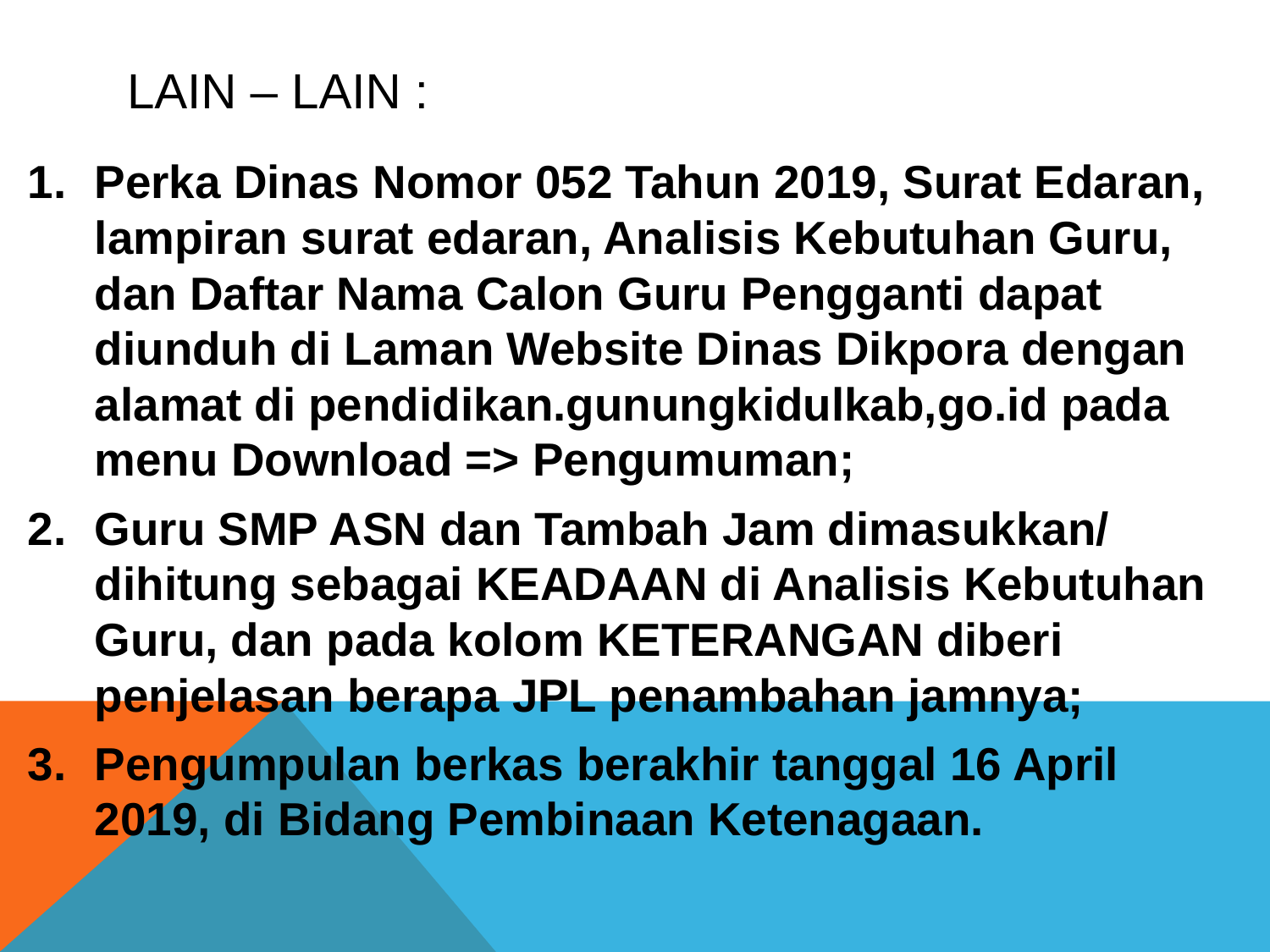

# LAIN – LAIN :
Perka Dinas Nomor 052 Tahun 2019, Surat Edaran, lampiran surat edaran, Analisis Kebutuhan Guru, dan Daftar Nama Calon Guru Pengganti dapat diunduh di Laman Website Dinas Dikpora dengan alamat di pendidikan.gunungkidulkab,go.id pada menu Download => Pengumuman;
Guru SMP ASN dan Tambah Jam dimasukkan/ dihitung sebagai KEADAAN di Analisis Kebutuhan Guru, dan pada kolom KETERANGAN diberi penjelasan berapa JPL penambahan jamnya;
Pengumpulan berkas berakhir tanggal 16 April 2019, di Bidang Pembinaan Ketenagaan.